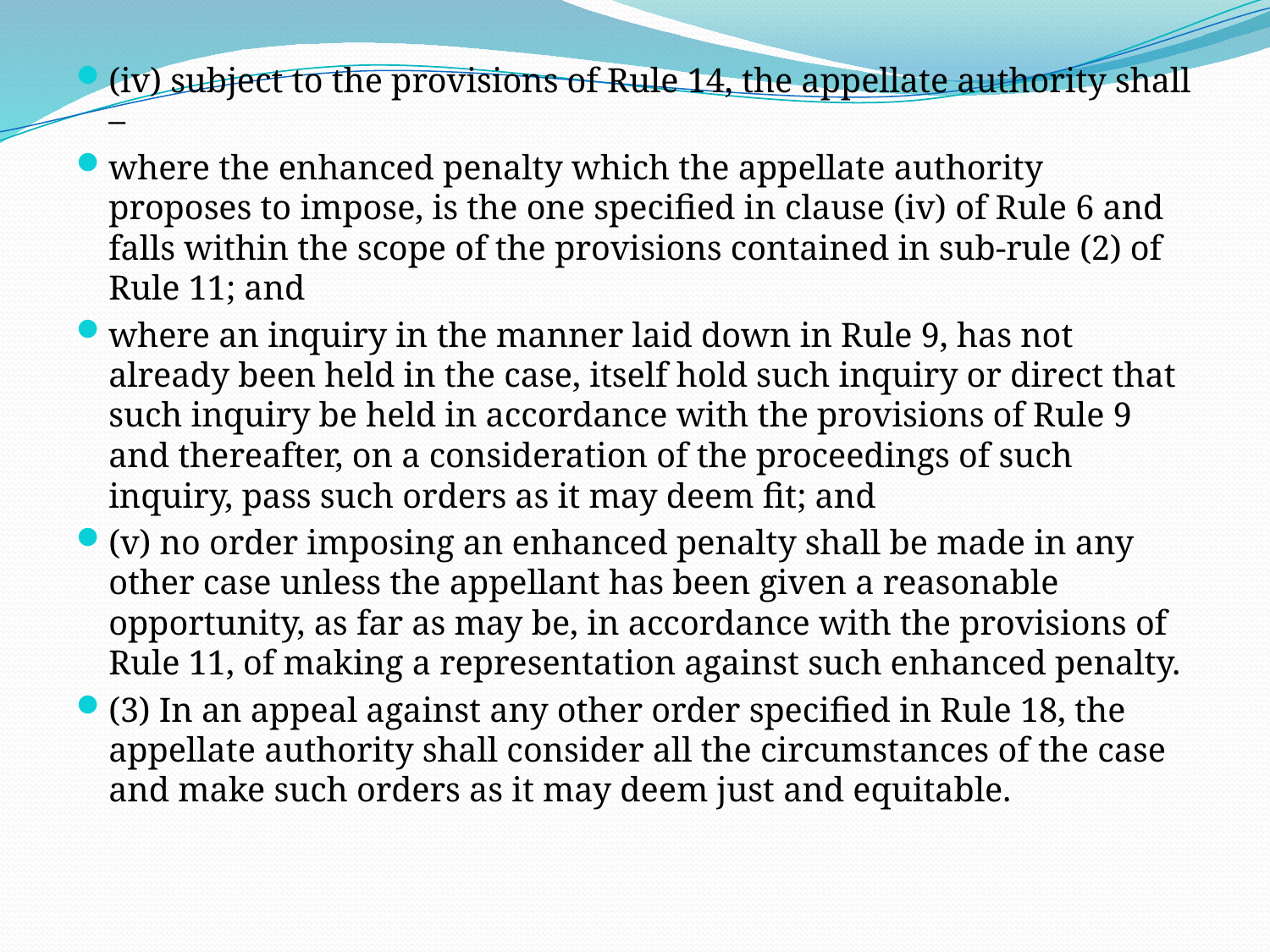

(iv) subject to the provisions of Rule 14, the appellate authority shall –
where the enhanced penalty which the appellate authority proposes to impose, is the one specified in clause (iv) of Rule 6 and falls within the scope of the provisions contained in sub-rule (2) of Rule 11; and
where an inquiry in the manner laid down in Rule 9, has not already been held in the case, itself hold such inquiry or direct that such inquiry be held in accordance with the provisions of Rule 9 and thereafter, on a consideration of the proceedings of such inquiry, pass such orders as it may deem fit; and
(v) no order imposing an enhanced penalty shall be made in any other case unless the appellant has been given a reasonable opportunity, as far as may be, in accordance with the provisions of Rule 11, of making a representation against such enhanced penalty.
(3) In an appeal against any other order specified in Rule 18, the appellate authority shall consider all the circumstances of the case and make such orders as it may deem just and equitable.